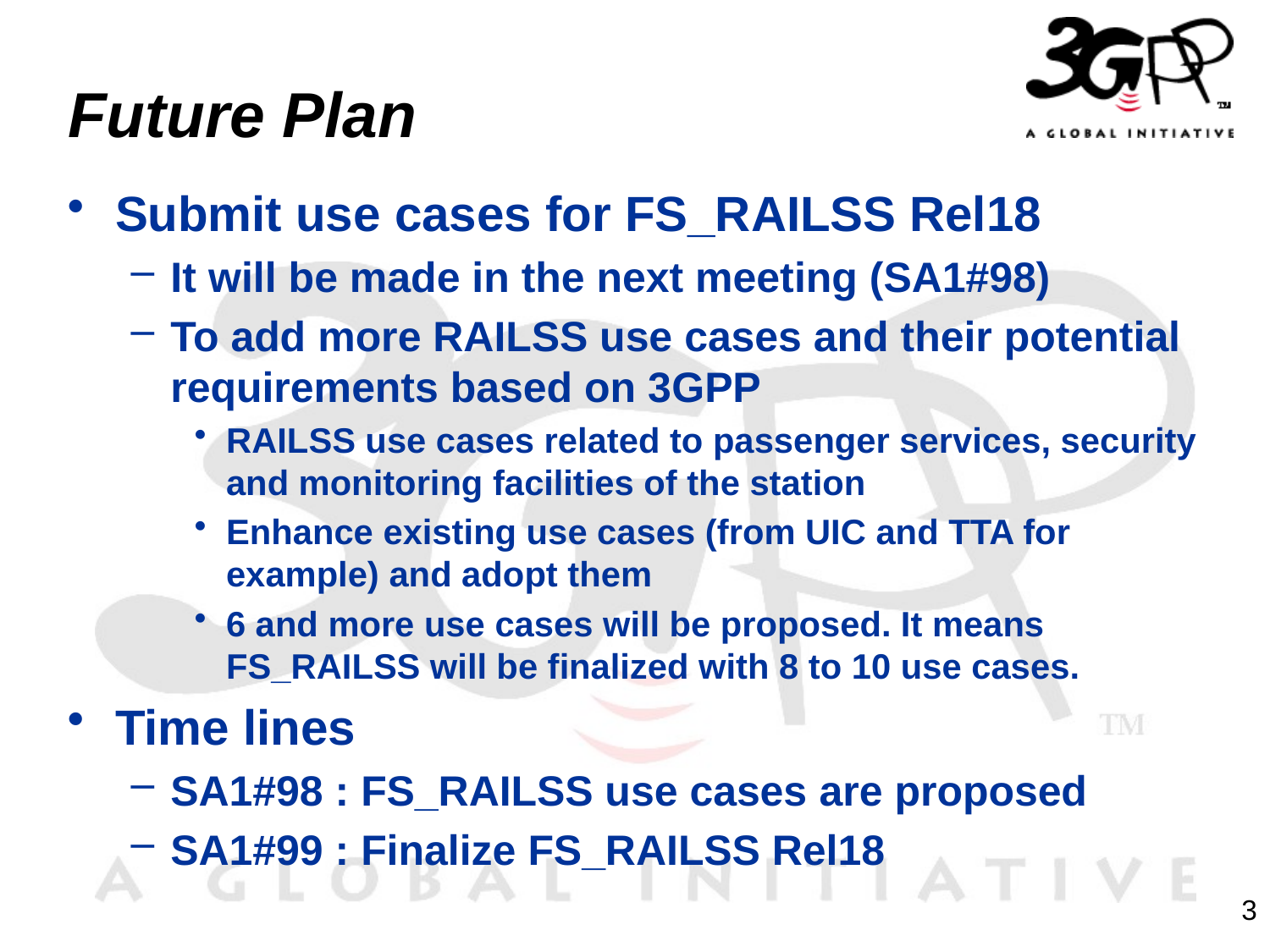

# Future Plan
Submit use cases for FS_RAILSS Rel18
It will be made in the next meeting (SA1#98)
To add more RAILSS use cases and their potential requirements based on 3GPP
RAILSS use cases related to passenger services, security and monitoring facilities of the station
Enhance existing use cases (from UIC and TTA for example) and adopt them
6 and more use cases will be proposed. It means FS_RAILSS will be finalized with 8 to 10 use cases.
Time lines
SA1#98 : FS_RAILSS use cases are proposed
SA1#99 : Finalize FS_RAILSS Rel18

3